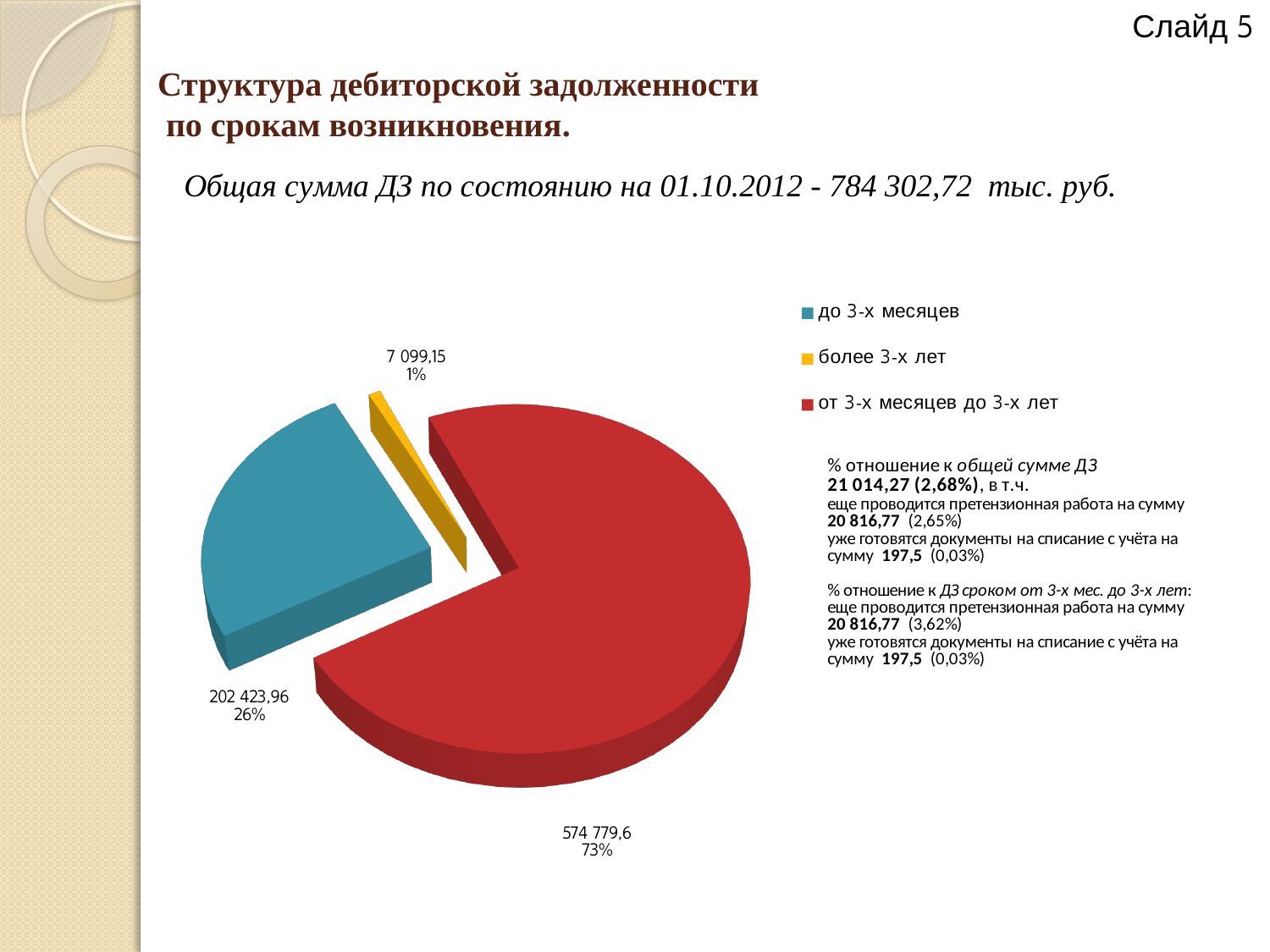

Слайд 5
# Структура дебиторской задолженности по срокам возникновения.

[unsupported chart]